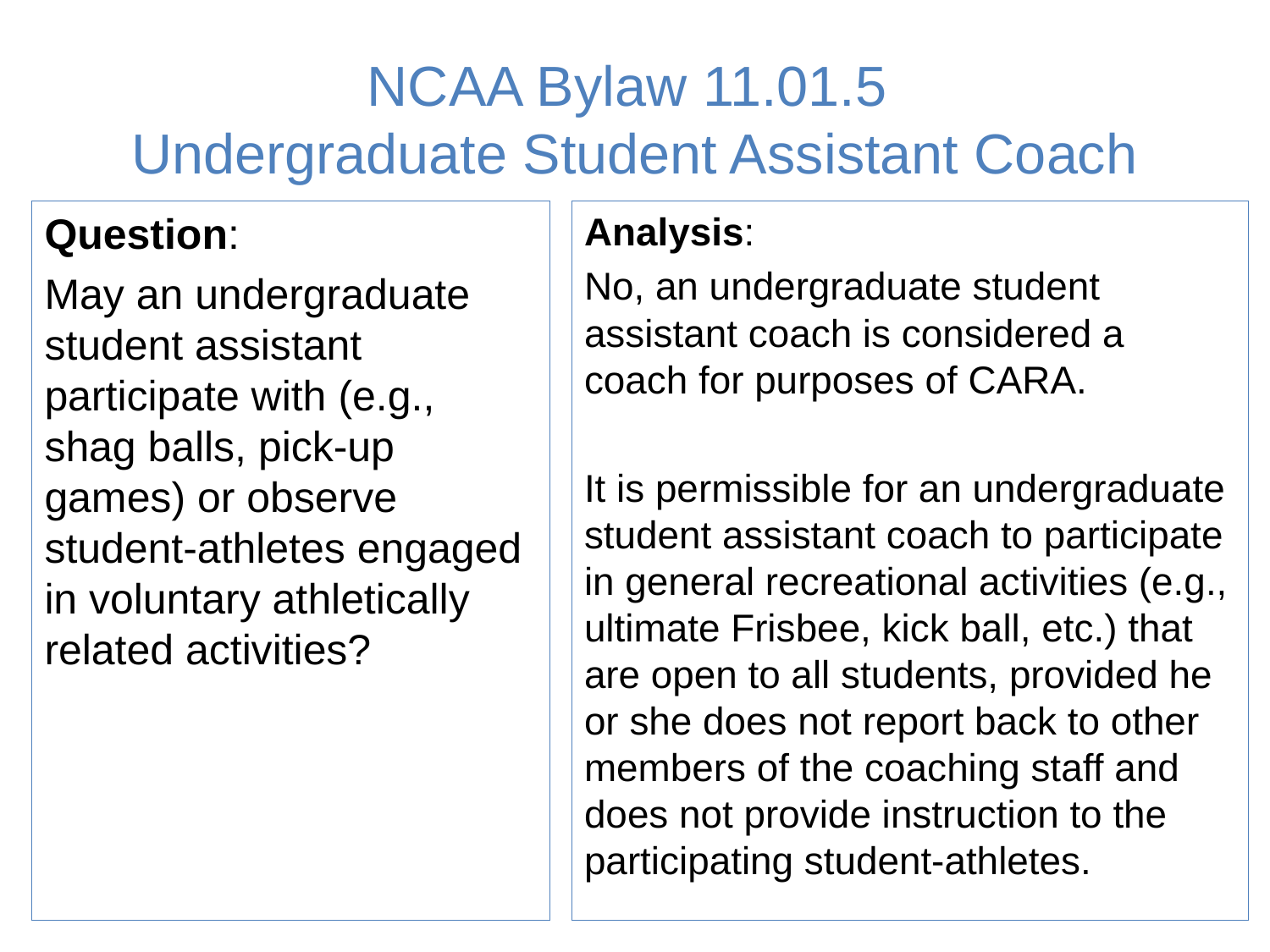

# NCAA Bylaw 11.01.5 Undergraduate Student Assistant Coach
Question:
May an undergraduate student assistant participate with (e.g., shag balls, pick-up games) or observe student-athletes engaged in voluntary athletically related activities?
Analysis:
No, an undergraduate student assistant coach is considered a coach for purposes of CARA.

It is permissible for an undergraduate student assistant coach to participate in general recreational activities (e.g., ultimate Frisbee, kick ball, etc.) that are open to all students, provided he or she does not report back to other members of the coaching staff and does not provide instruction to the participating student-athletes.